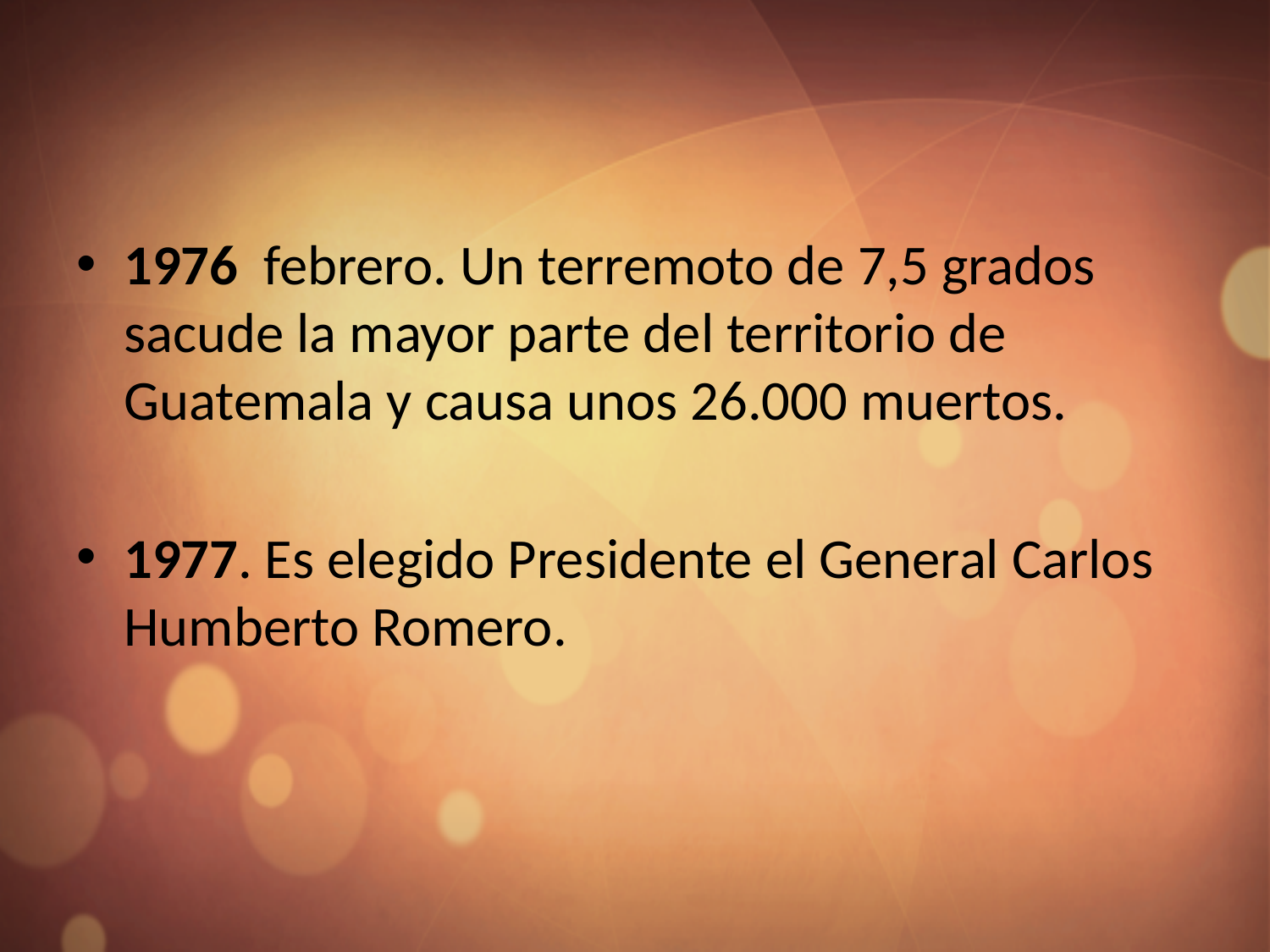

1976  febrero. Un terremoto de 7,5 grados sacude la mayor parte del territorio de Guatemala y causa unos 26.000 muertos.

1977. Es elegido Presidente el General Carlos Humberto Romero.